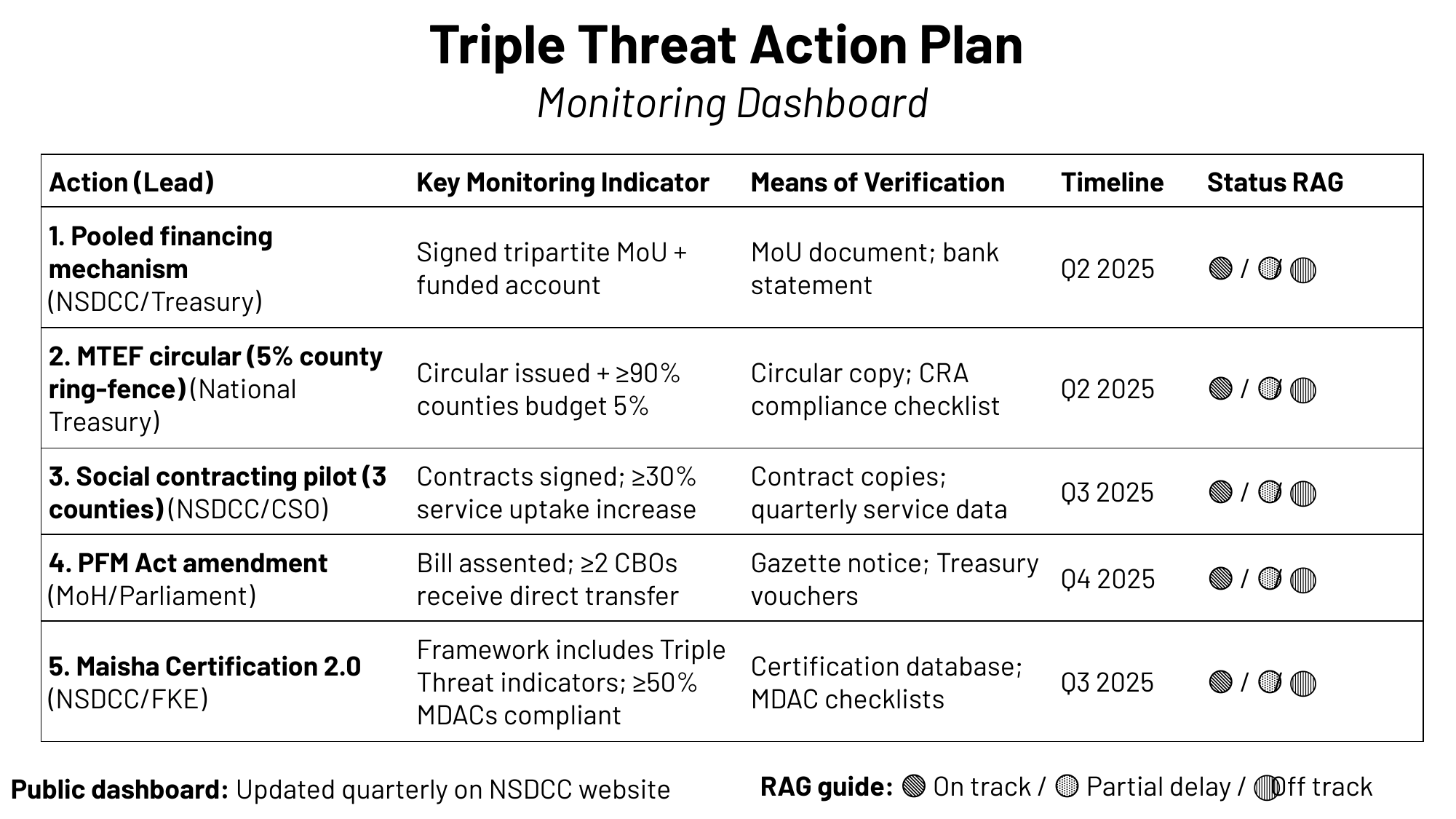

Triple Threat Action Plan
Monitoring Dashboard
| Action (Lead) | Key Monitoring Indicator | Means of Verification | Timeline | Status RAG |
| --- | --- | --- | --- | --- |
| 1. Pooled financing mechanism (NSDCC/Treasury) | Signed tripartite MoU + funded account | MoU document; bank statement | Q2 2025 | 🟢 / 🟡 / 🔴 |
| 2. MTEF circular (5% county ring‑fence) (National Treasury) | Circular issued + ≥90% counties budget 5% | Circular copy; CRA compliance checklist | Q2 2025 | 🟢 / 🟡 / 🔴 |
| 3. Social contracting pilot (3 counties) (NSDCC/CSO) | Contracts signed; ≥30% service uptake increase | Contract copies; quarterly service data | Q3 2025 | 🟢 / 🟡 / 🔴 |
| 4. PFM Act amendment (MoH/Parliament) | Bill assented; ≥2 CBOs receive direct transfer | Gazette notice; Treasury vouchers | Q4 2025 | 🟢 / 🟡 / 🔴 |
| 5. Maisha Certification 2.0 (NSDCC/FKE) | Framework includes Triple Threat indicators; ≥50% MDACs compliant | Certification database; MDAC checklists | Q3 2025 | 🟢 / 🟡 / 🔴 |
RAG guide: 🟢 On track / 🟡 Partial delay / 🔴 Off track
Public dashboard: Updated quarterly on NSDCC website